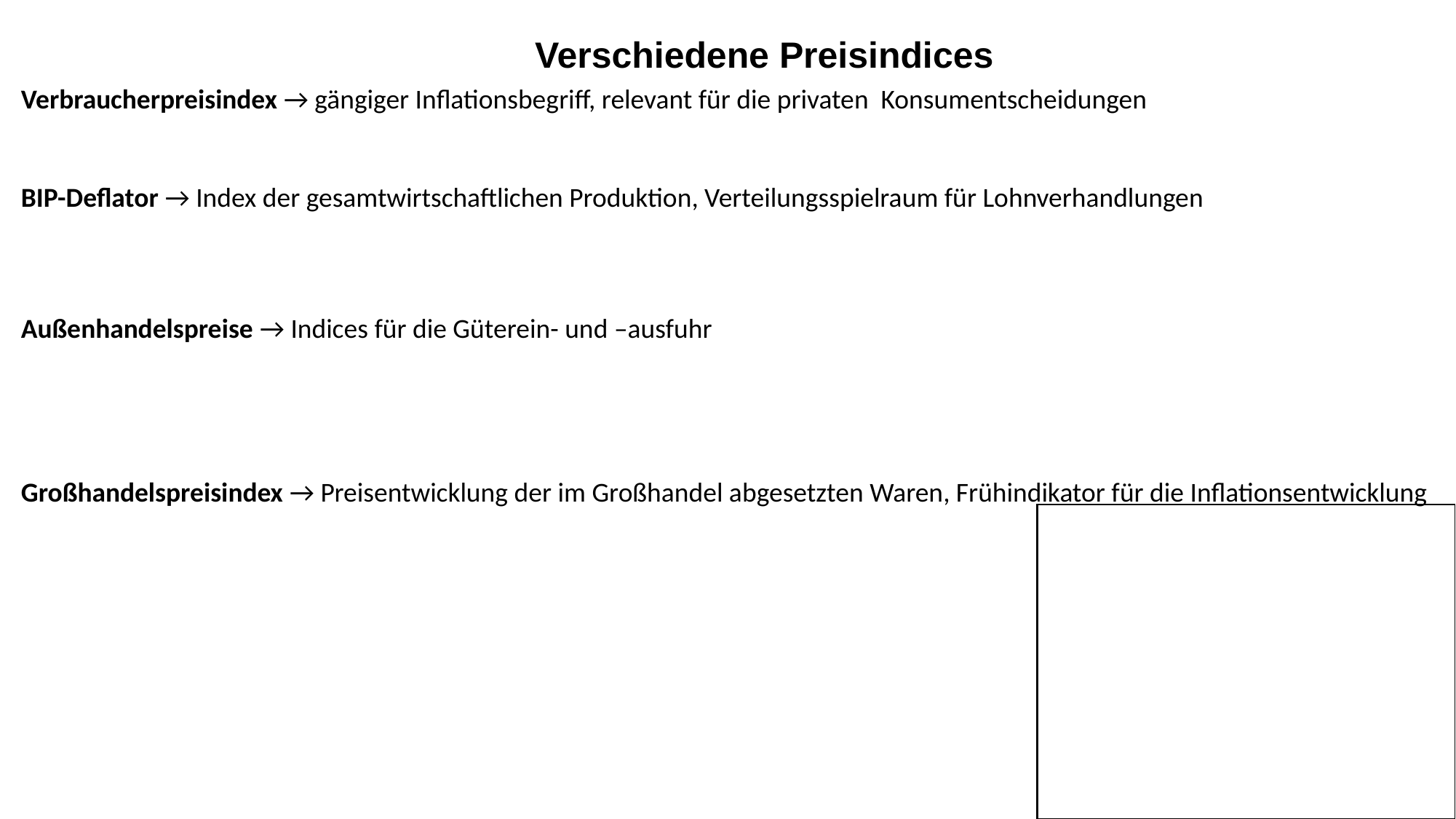

Verschiedene Preisindices
Verbraucherpreisindex → gängiger Inflationsbegriff, relevant für die privaten  Konsumentscheidungen

BIP-Deflator → Index der gesamtwirtschaftlichen Produktion, Verteilungsspielraum für Lohnverhandlungen

Außenhandelspreise → Indices für die Güterein- und –ausfuhr

Großhandelspreisindex → Preisentwicklung der im Großhandel abgesetzten Waren, Frühindikator für die Inflationsentwicklung